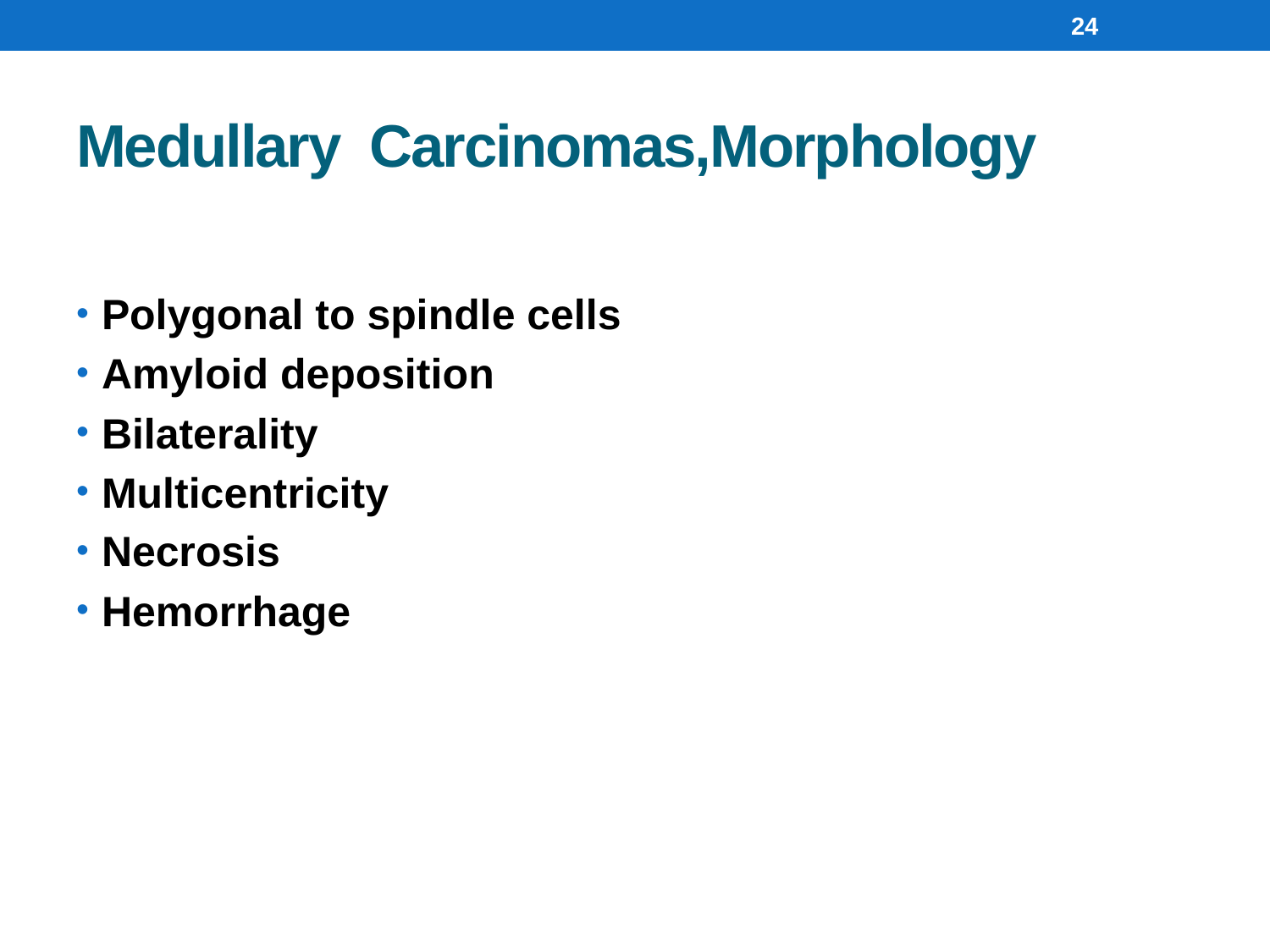

24
# Medullary  Carcinomas,Morphology

Polygonal to spindle cells
Amyloid deposition
Bilaterality
Multicentricity
Necrosis
Hemorrhage